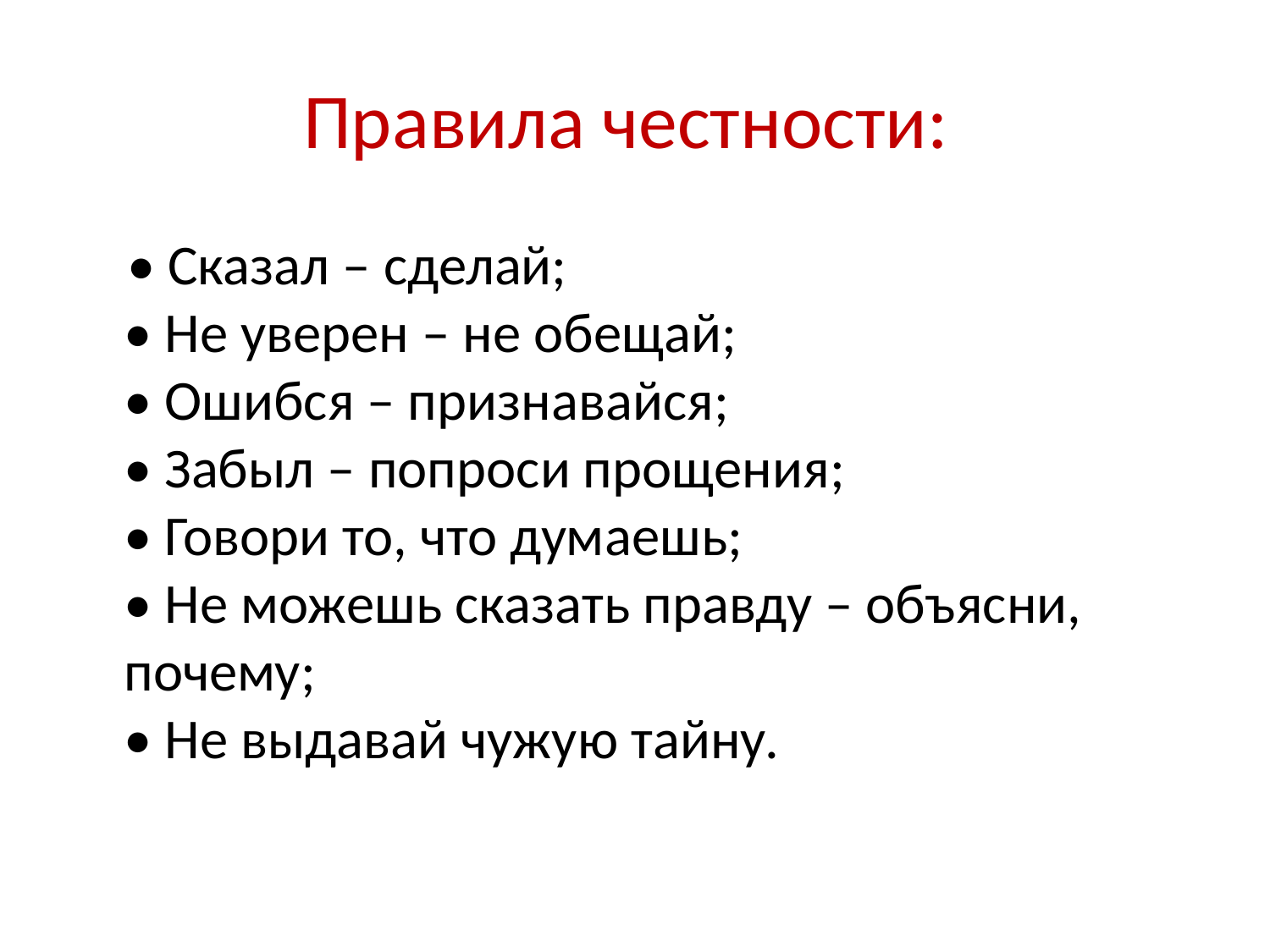

# Правила честности:
    • Сказал – сделай;
• Не уверен – не обещай;
• Ошибся – признавайся;
• Забыл – попроси прощения;
• Говори то, что думаешь;
• Не можешь сказать правду – объясни, почему;
• Не выдавай чужую тайну.